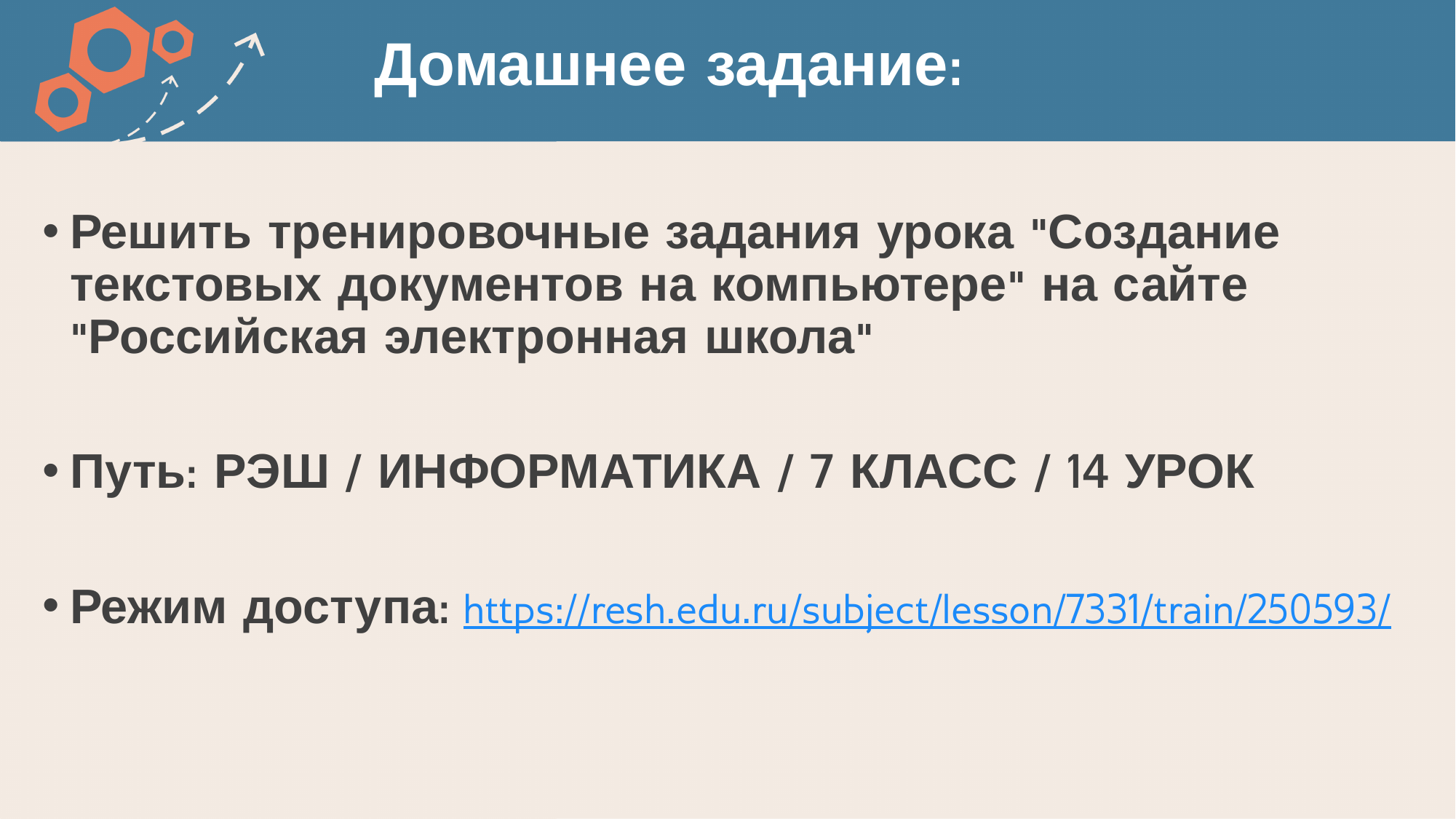

# Домашнее задание:
Решить тренировочные задания урока "Создание текстовых документов на компьютере" на сайте "Российская электронная школа"

Путь: РЭШ / ИНФОРМАТИКА / 7 КЛАСС / 14 УРОК

Режим доступа: https://resh.edu.ru/subject/lesson/7331/train/250593/